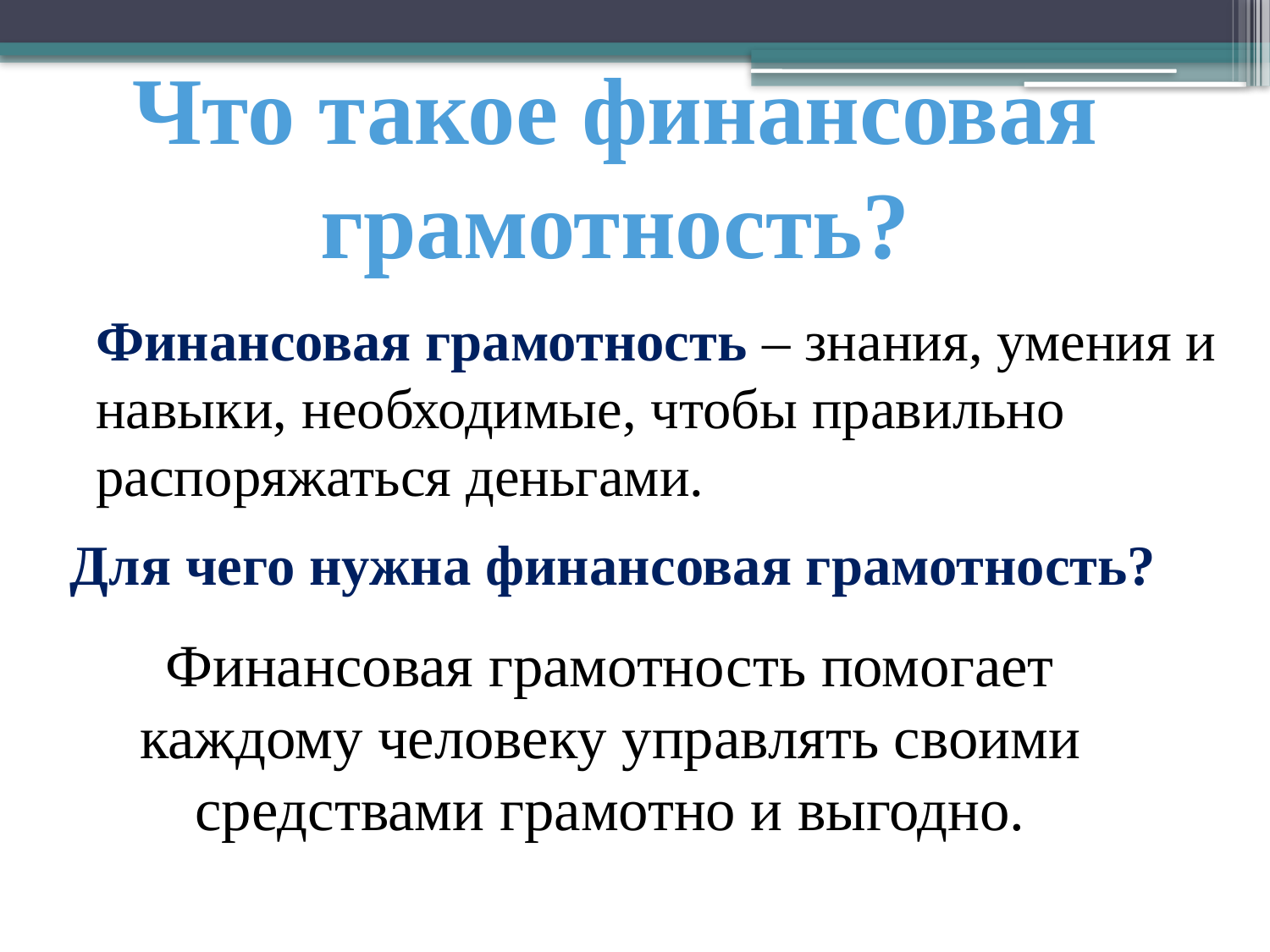

Что такое финансовая грамотность?
Финансовая грамотность – знания, умения и навыки, необходимые, чтобы правильно распоряжаться деньгами.
Для чего нужна финансовая грамотность?
Финансовая грамотность помогает каждому человеку управлять своими средствами грамотно и выгодно.